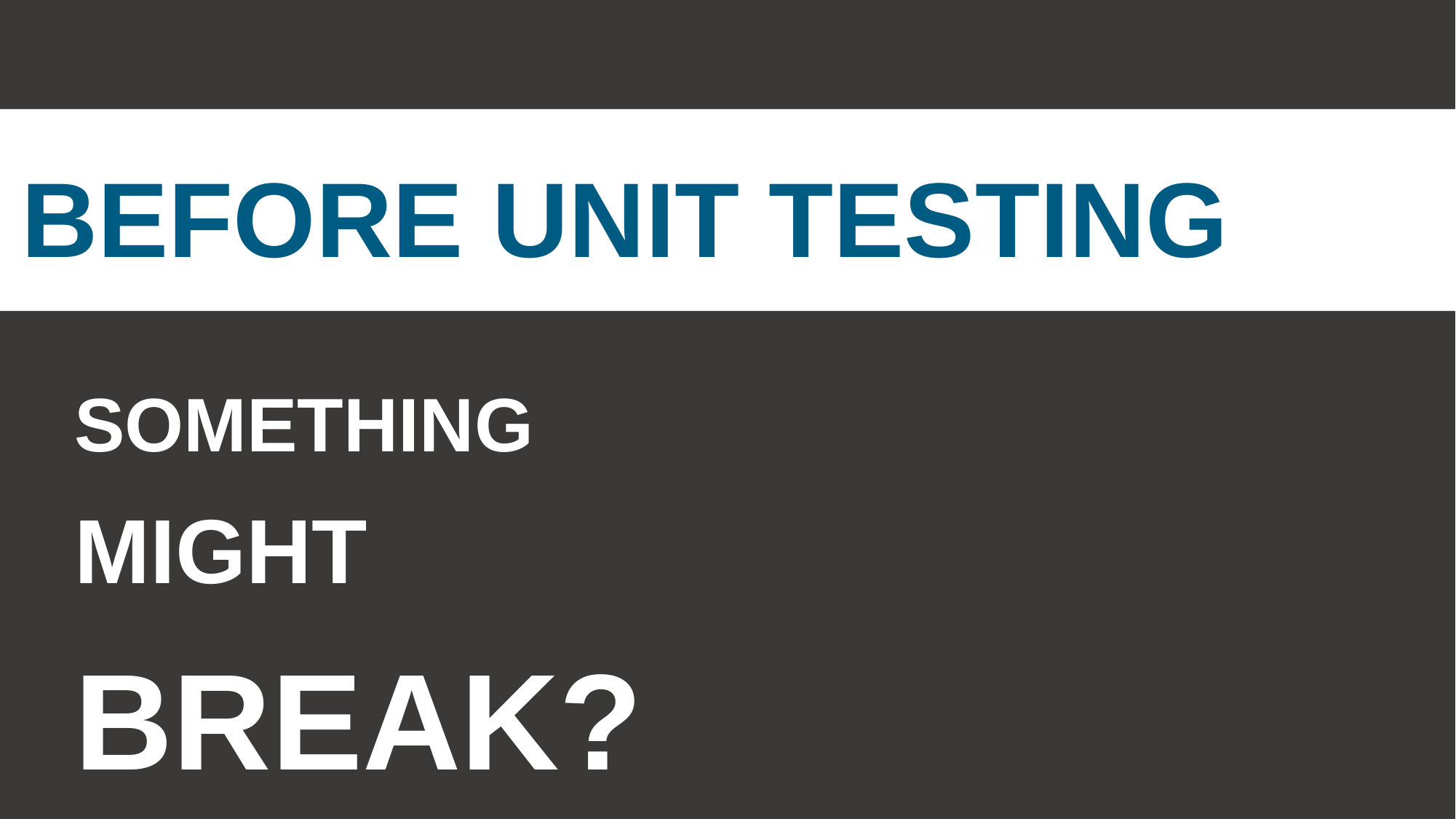

# BEFORE UNIT TESTING
SOMETHING
MIGHT
BREAK?